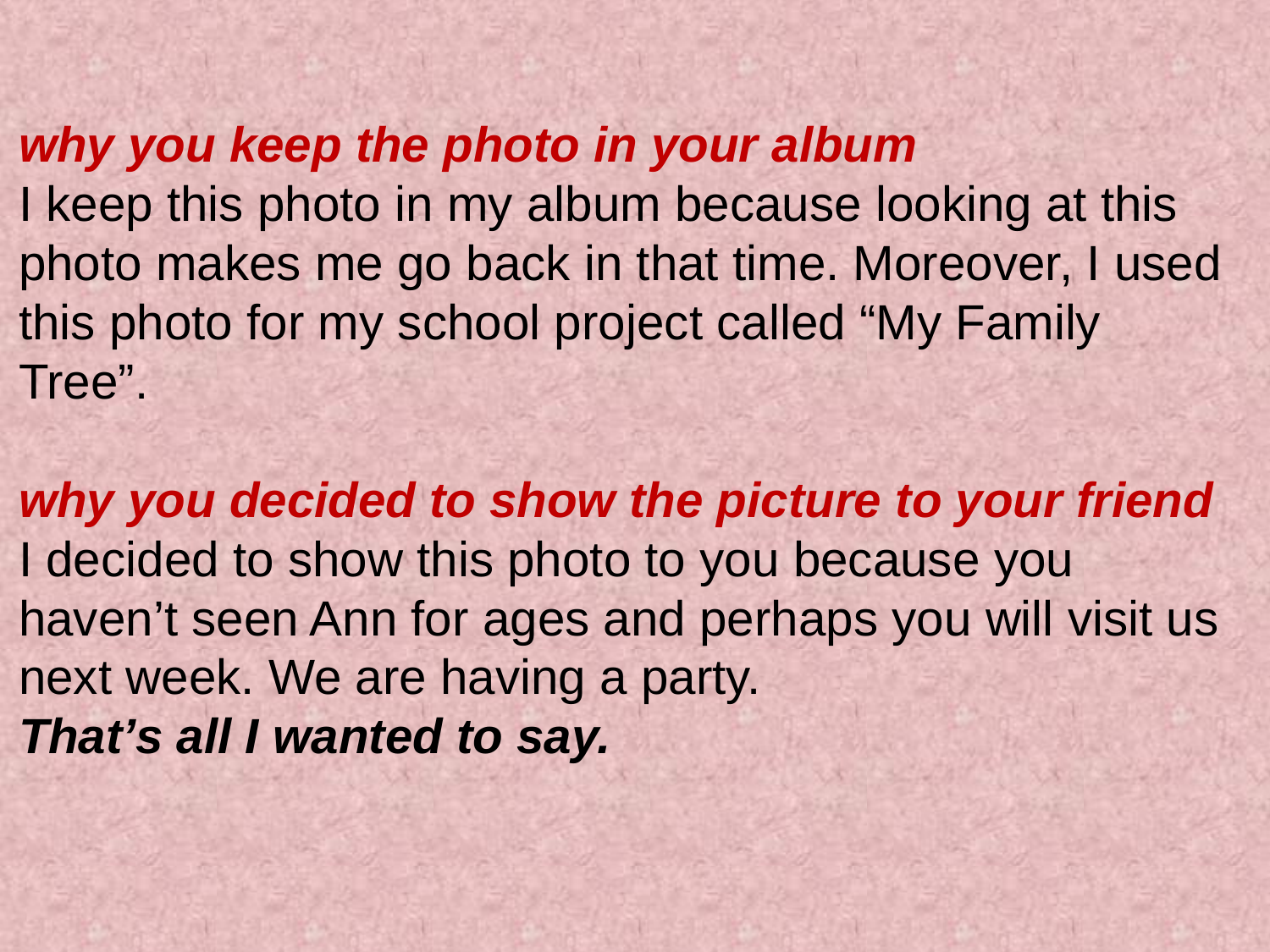

why you keep the photo in your album
I keep this photo in my album because looking at this photo makes me go back in that time. Moreover, I used this photo for my school project called “My Family Tree”.
why you decided to show the picture to your friend
I decided to show this photo to you because you haven’t seen Ann for ages and perhaps you will visit us next week. We are having a party.
That’s all I wanted to say.